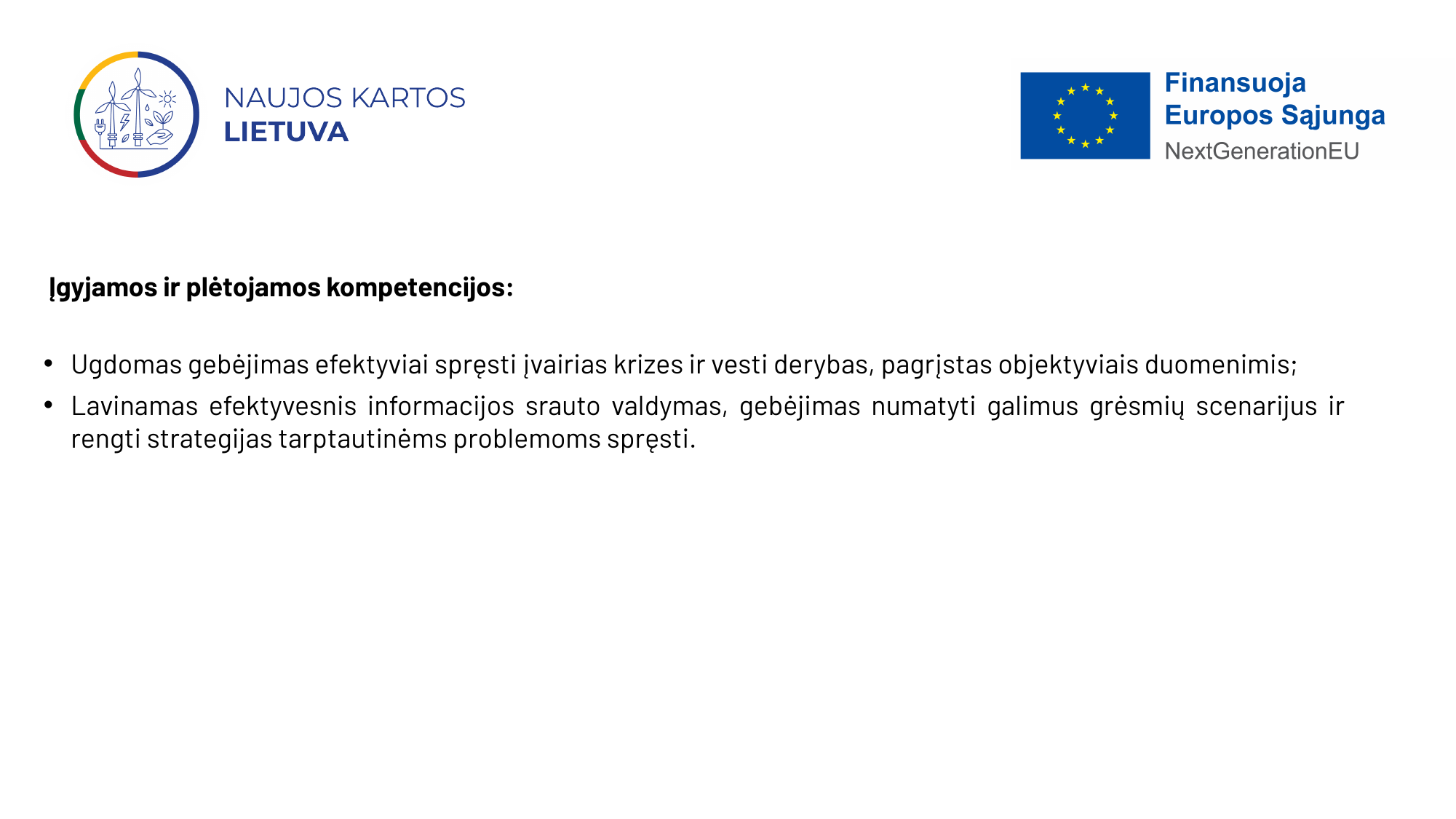

Įgyjamos ir plėtojamos kompetencijos:

Ugdomas gebėjimas efektyviai spręsti įvairias krizes ir vesti derybas, pagrįstas objektyviais duomenimis;
Lavinamas efektyvesnis informacijos srauto valdymas, gebėjimas numatyti galimus grėsmių scenarijus ir rengti strategijas tarptautinėms problemoms spręsti.